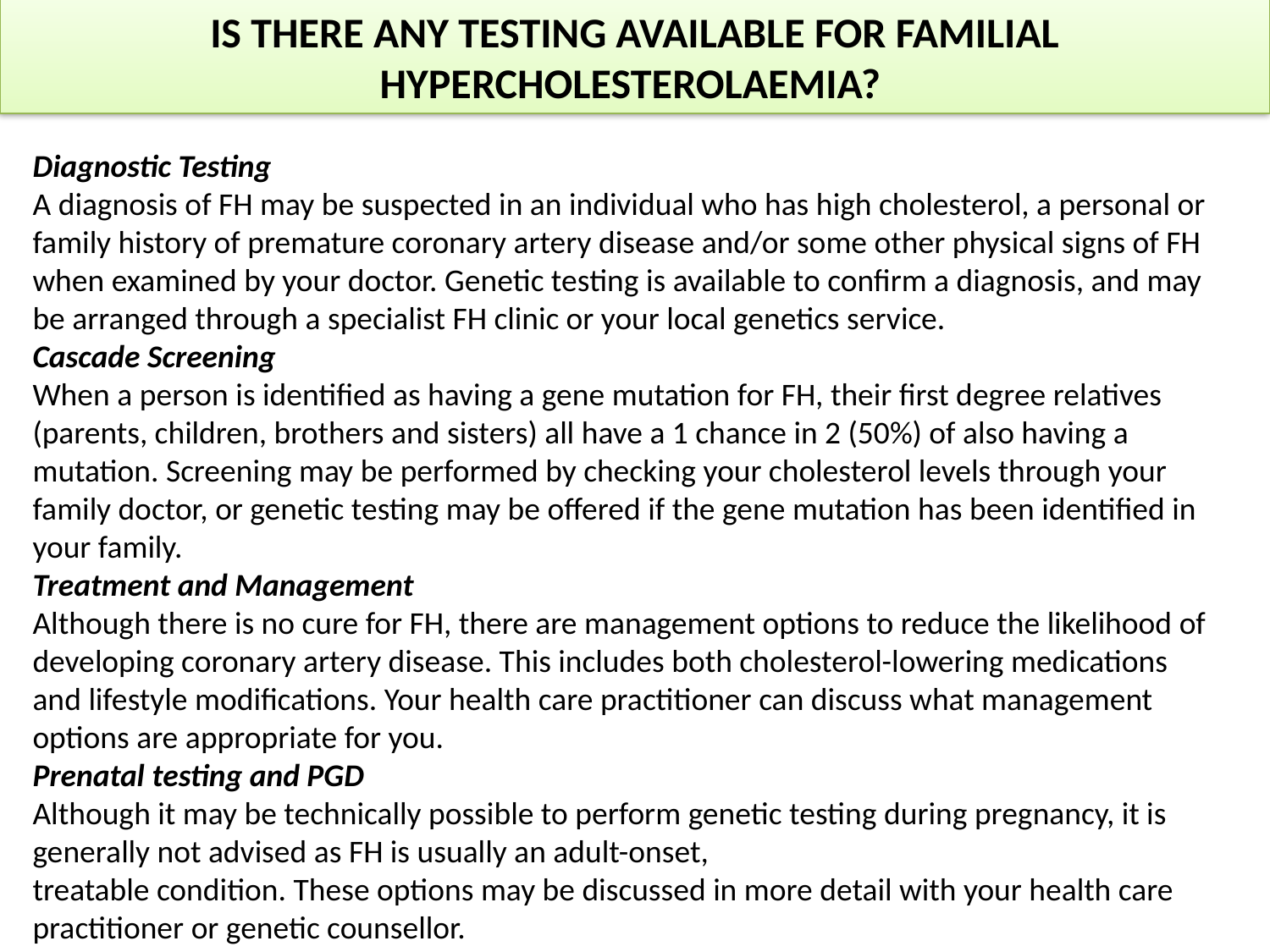

# IS THERE ANY TESTING AVAILABLE FOR FAMILIAL HYPERCHOLESTEROLAEMIA?

Diagnostic Testing
A diagnosis of FH may be suspected in an individual who has high cholesterol, a personal or family history of premature coronary artery disease and/or some other physical signs of FH when examined by your doctor. Genetic testing is available to confirm a diagnosis, and may be arranged through a specialist FH clinic or your local genetics service.
Cascade Screening
When a person is identified as having a gene mutation for FH, their first degree relatives (parents, children, brothers and sisters) all have a 1 chance in 2 (50%) of also having a mutation. Screening may be performed by checking your cholesterol levels through your family doctor, or genetic testing may be offered if the gene mutation has been identified in your family.
Treatment and Management
Although there is no cure for FH, there are management options to reduce the likelihood of developing coronary artery disease. This includes both cholesterol-lowering medications and lifestyle modifications. Your health care practitioner can discuss what management options are appropriate for you.
Prenatal testing and PGD
Although it may be technically possible to perform genetic testing during pregnancy, it is generally not advised as FH is usually an adult-onset,
treatable condition. These options may be discussed in more detail with your health care practitioner or genetic counsellor.